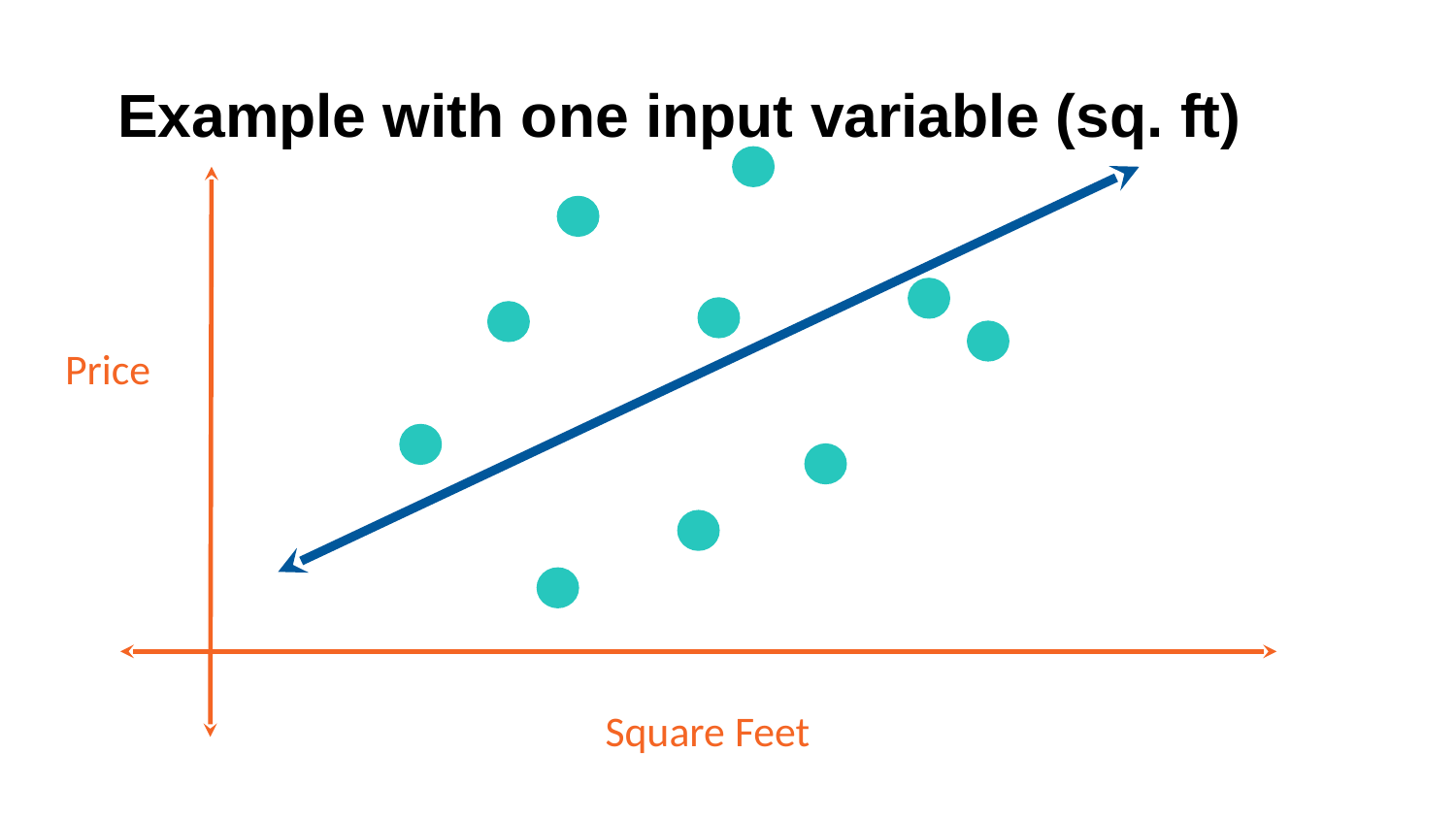

# Example with one input variable (sq. ft)

Price

Square Feet